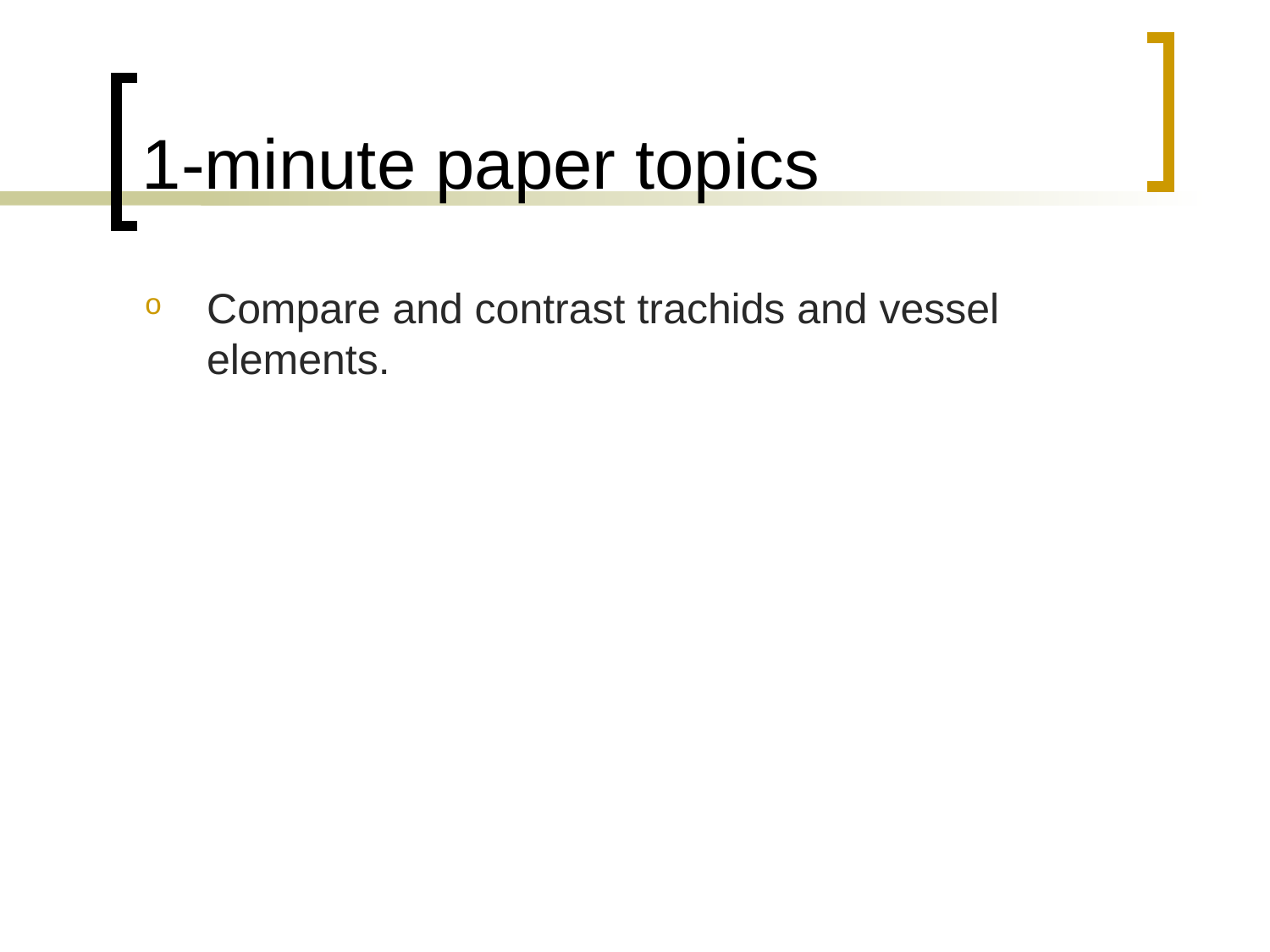

# 1-minute paper topics
Compare and contrast trachids and vessel elements.